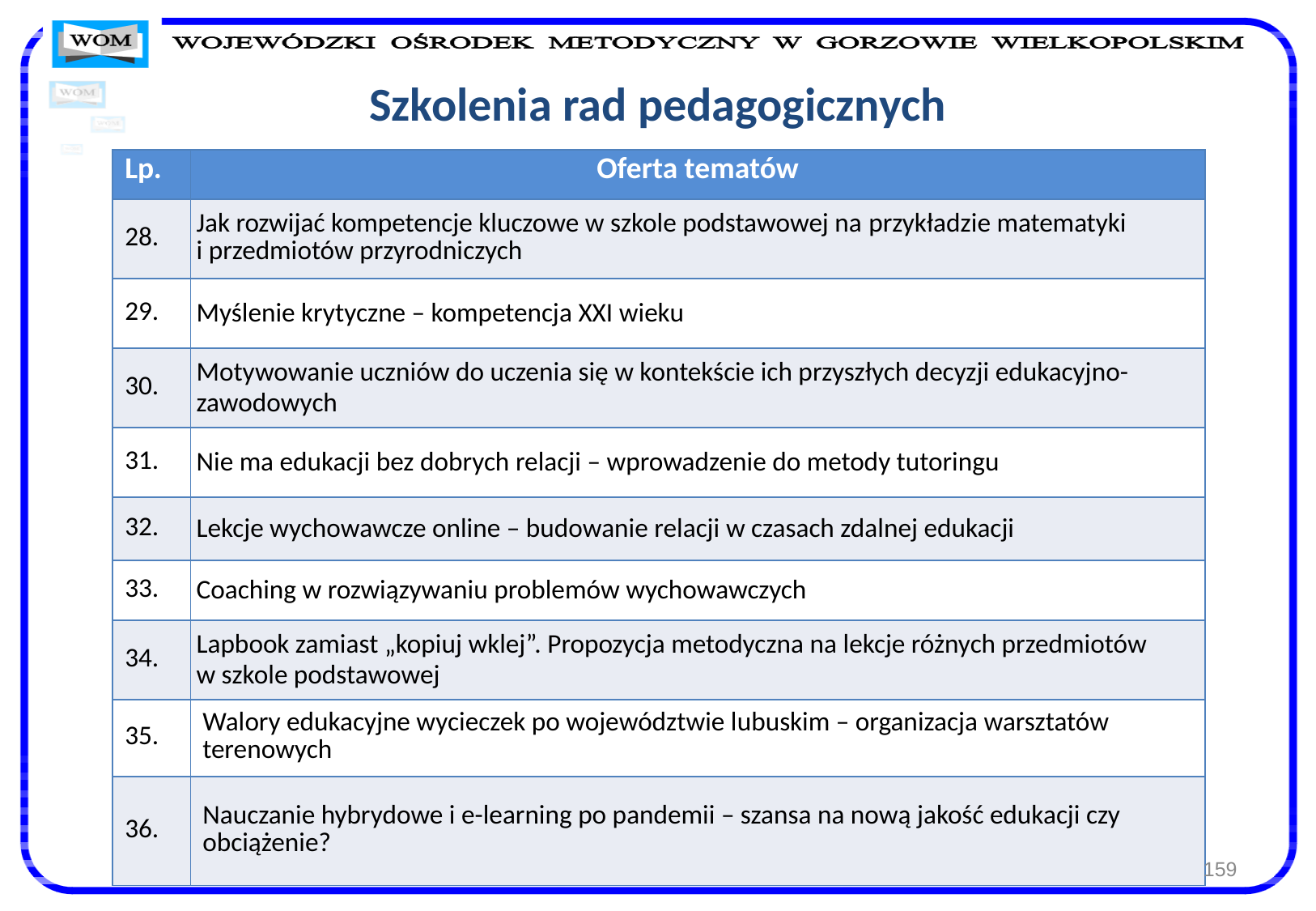

# Szkolenia rad pedagogicznych
| Lp. | Oferta tematów |
| --- | --- |
| 28. | Jak rozwijać kompetencje kluczowe w szkole podstawowej na przykładzie matematyki i przedmiotów przyrodniczych |
| 29. | Myślenie krytyczne – kompetencja XXI wieku |
| 30. | Motywowanie uczniów do uczenia się w kontekście ich przyszłych decyzji edukacyjno-zawodowych |
| 31. | Nie ma edukacji bez dobrych relacji – wprowadzenie do metody tutoringu |
| 32. | Lekcje wychowawcze online – budowanie relacji w czasach zdalnej edukacji |
| 33. | Coaching w rozwiązywaniu problemów wychowawczych |
| 34. | Lapbook zamiast „kopiuj wklej”. Propozycja metodyczna na lekcje różnych przedmiotów w szkole podstawowej |
| 35. | Walory edukacyjne wycieczek po województwie lubuskim – organizacja warsztatów terenowych |
| 36. | Nauczanie hybrydowe i e-learning po pandemii – szansa na nową jakość edukacji czy obciążenie? |
159